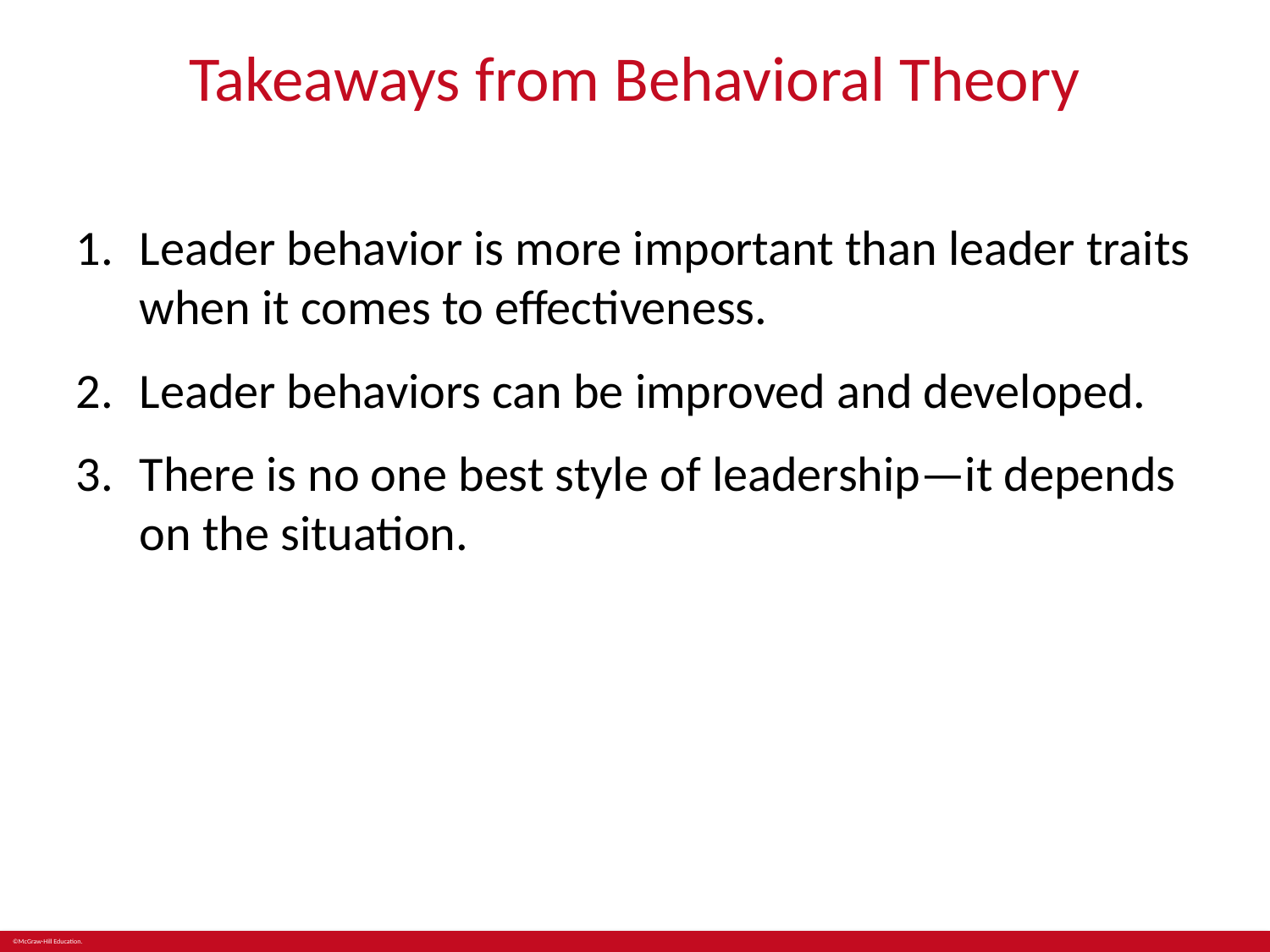

# Takeaways from Behavioral Theory
Leader behavior is more important than leader traits when it comes to effectiveness.
Leader behaviors can be improved and developed.
There is no one best style of leadership—it depends on the situation.